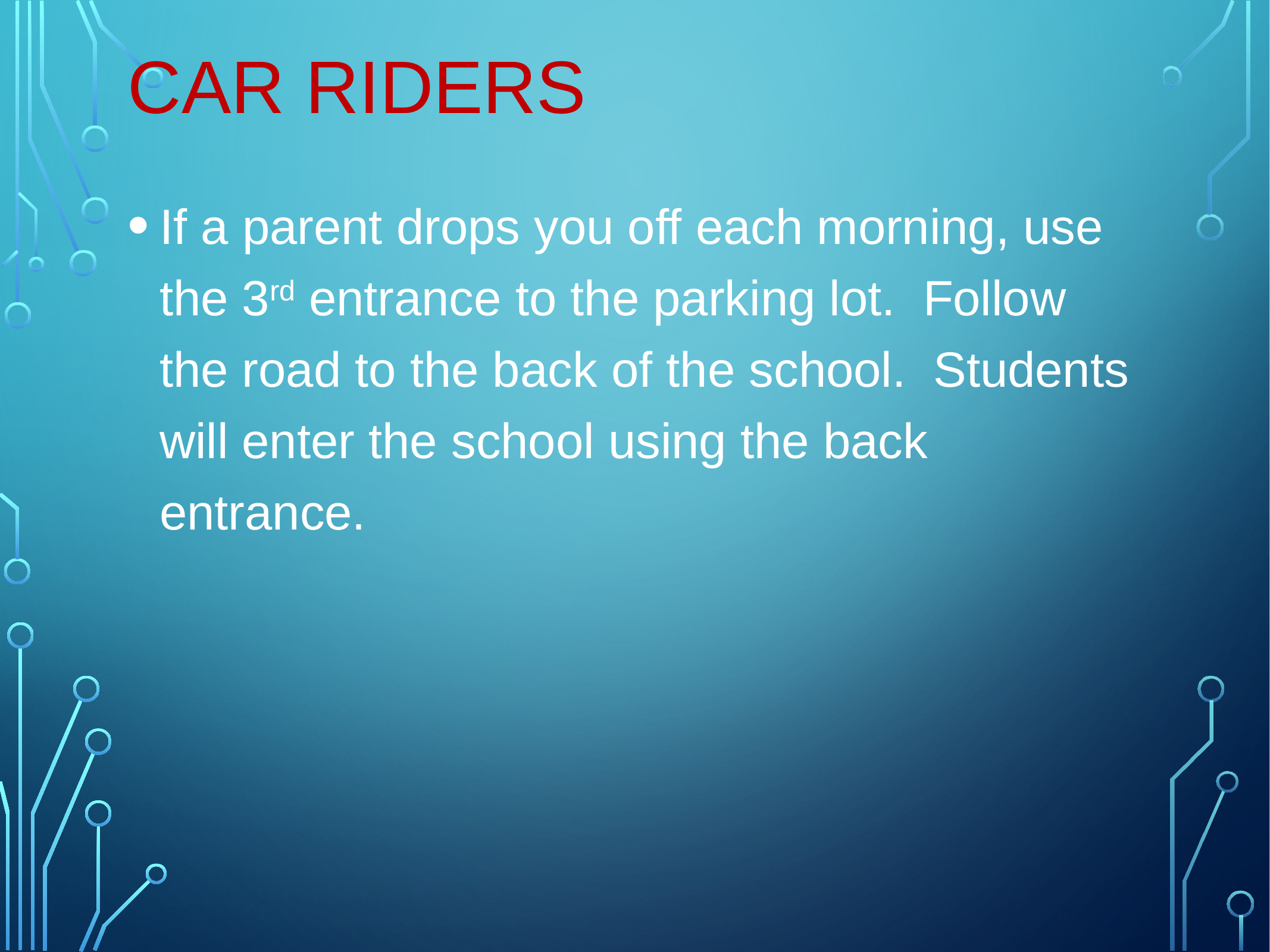

# Car Riders
If a parent drops you off each morning, use the 3rd entrance to the parking lot.  Follow the road to the back of the school.  Students will enter the school using the back entrance.